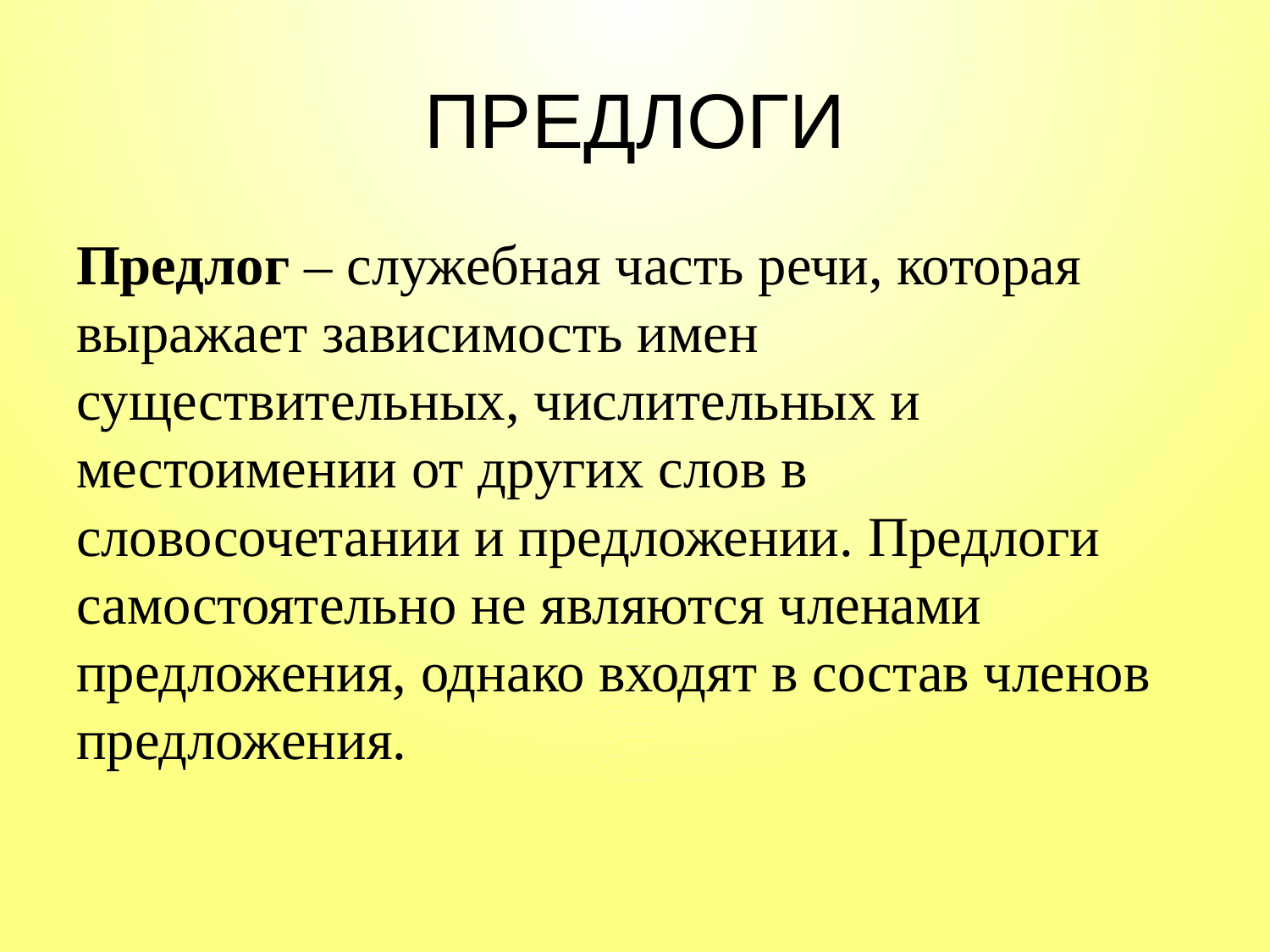

# ПРЕДЛОГИ
Предлог – служебная часть речи, которая выражает зависимость имен существительных, числительных и местоимении от других слов в словосочетании и предложении. Предлоги самостоятельно не являются членами предложения, однако входят в состав членов предложения.